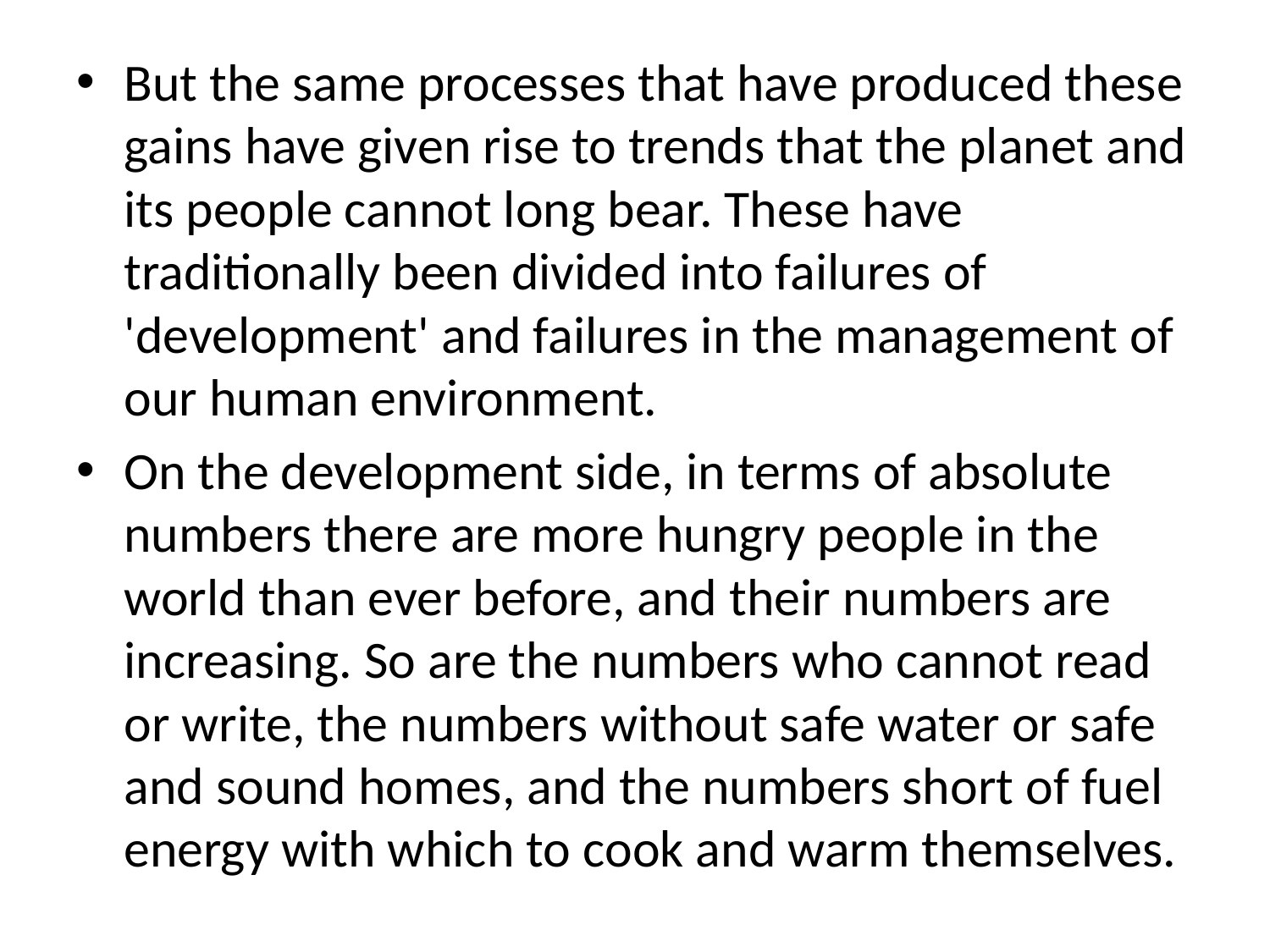

#
But the same processes that have produced these gains have given rise to trends that the planet and its people cannot long bear. These have traditionally been divided into failures of 'development' and failures in the management of our human environment.
On the development side, in terms of absolute numbers there are more hungry people in the world than ever before, and their numbers are increasing. So are the numbers who cannot read or write, the numbers without safe water or safe and sound homes, and the numbers short of fuel energy with which to cook and warm themselves.